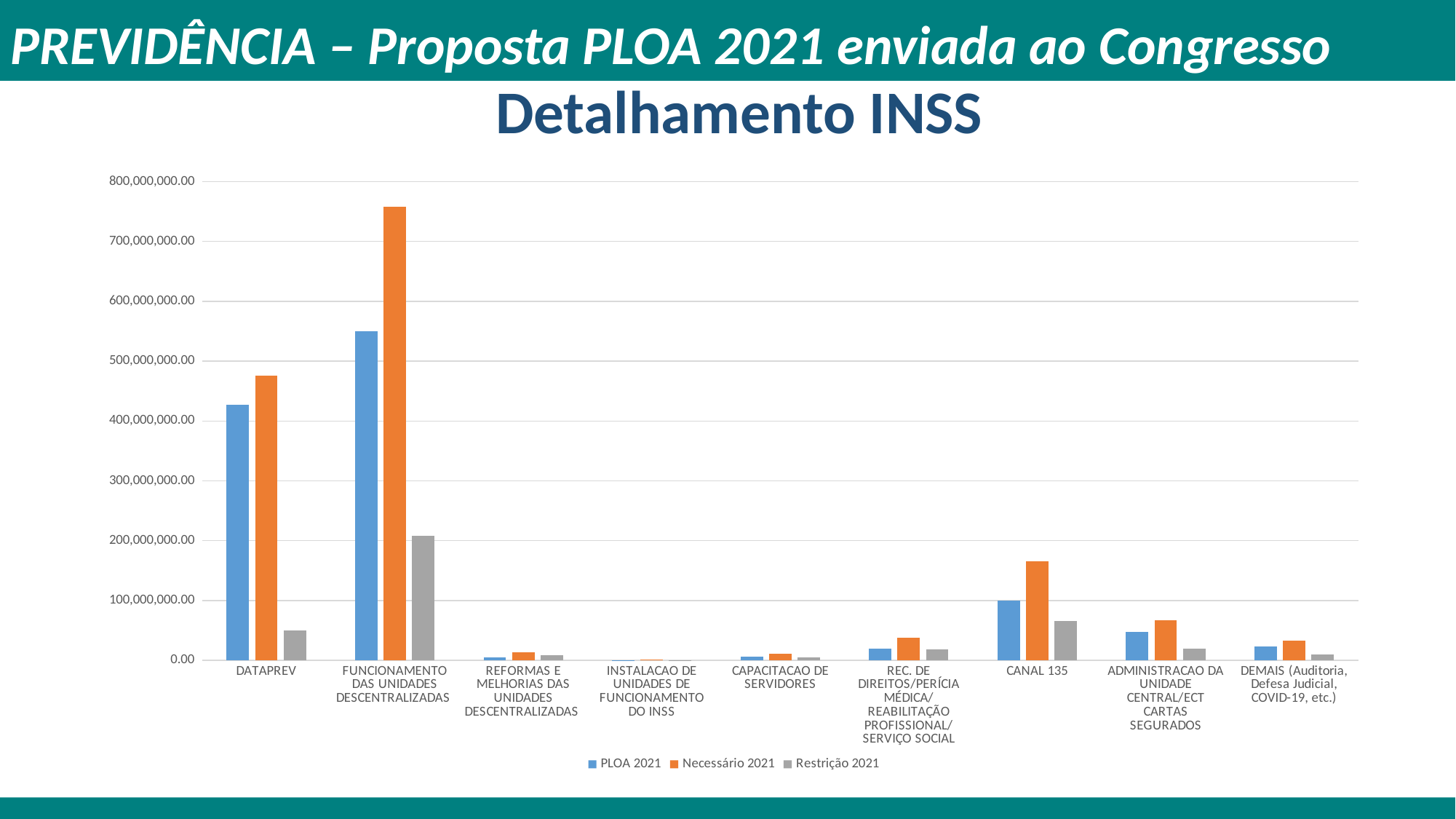

PREVIDÊNCIA – Proposta PLOA 2021 enviada ao Congresso
Detalhamento INSS

### Chart

| Category | PLOA 2021 | Necessário 2021 | Restrição 2021 |
|---|---|---|---|
| DATAPREV | 426550983.0 | 476262660.24 | 49711677.24000001 |
| FUNCIONAMENTO DAS UNIDADES DESCENTRALIZADAS  | 550000000.0 | 757650324.5 | 207650324.5 |
| REFORMAS E MELHORIAS DAS UNIDADES DESCENTRALIZADAS  | 4249017.0 | 13286532.0 | 9037515.0 |
| INSTALACAO DE UNIDADES DE FUNCIONAMENTO DO INSS | 200000.0 | 760771.0 | 560771.0 |
| CAPACITACAO DE SERVIDORES | 5900000.0 | 11299347.5 | 5399347.5 |
| REC. DE DIREITOS/PERÍCIA MÉDICA/REABILITAÇÃO PROFISSIONAL/SERVIÇO SOCIAL | 19100000.0 | 37833074.9 | 18733074.9 |
| CANAL 135 | 100000000.0 | 165975462.0 | 65975462.0 |
| ADMINISTRACAO DA UNIDADE CENTRAL/ECT CARTAS SEGURADOS | 47685000.0 | 67403198.05 | 19718198.049999997 |
| DEMAIS (Auditoria, Defesa Judicial, COVID-19, etc.) | 22626850.0 | 32866870.299999952 | 10240020.300000012 |